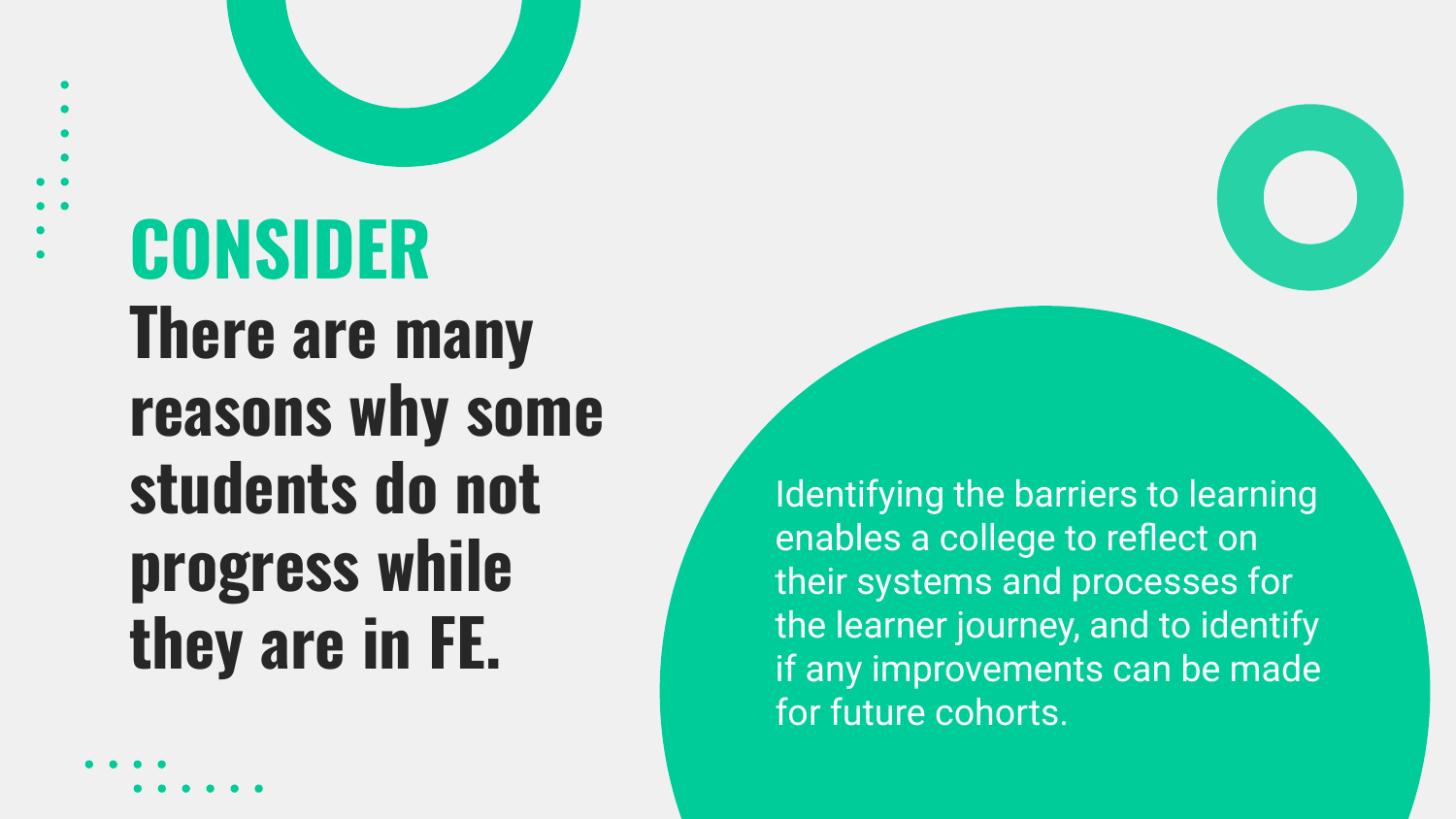

# CONSIDER There are many reasons why some students do not progress while they are in FE.

Identifying the barriers to learning enables a college to reflect on their systems and processes for the learner journey, and to identify if any improvements can be made for future cohorts.